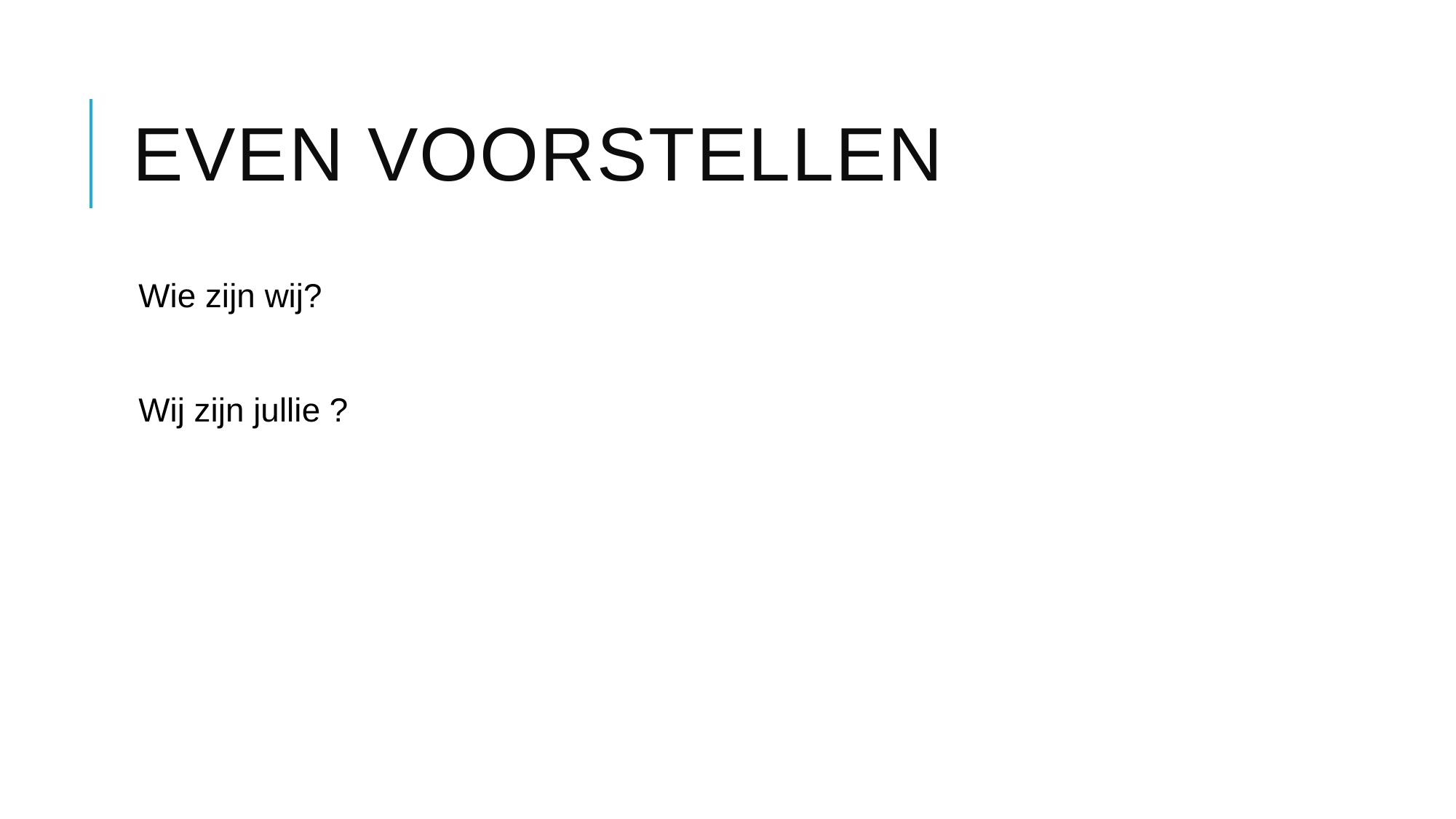

# Even voorstellen
Wie zijn wij?

Wij zijn jullie ?